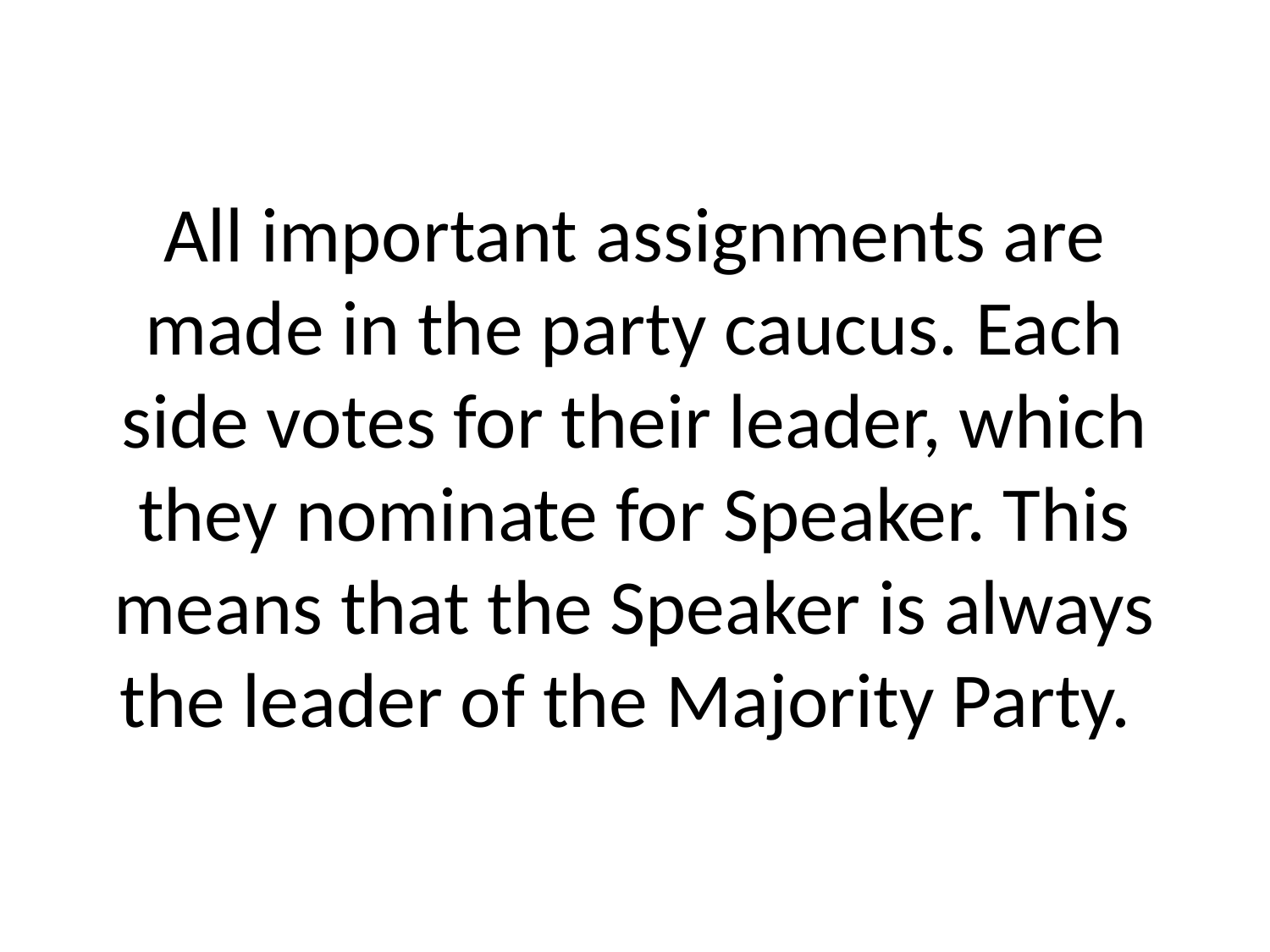

# All important assignments are made in the party caucus. Each side votes for their leader, which they nominate for Speaker. This means that the Speaker is always the leader of the Majority Party.